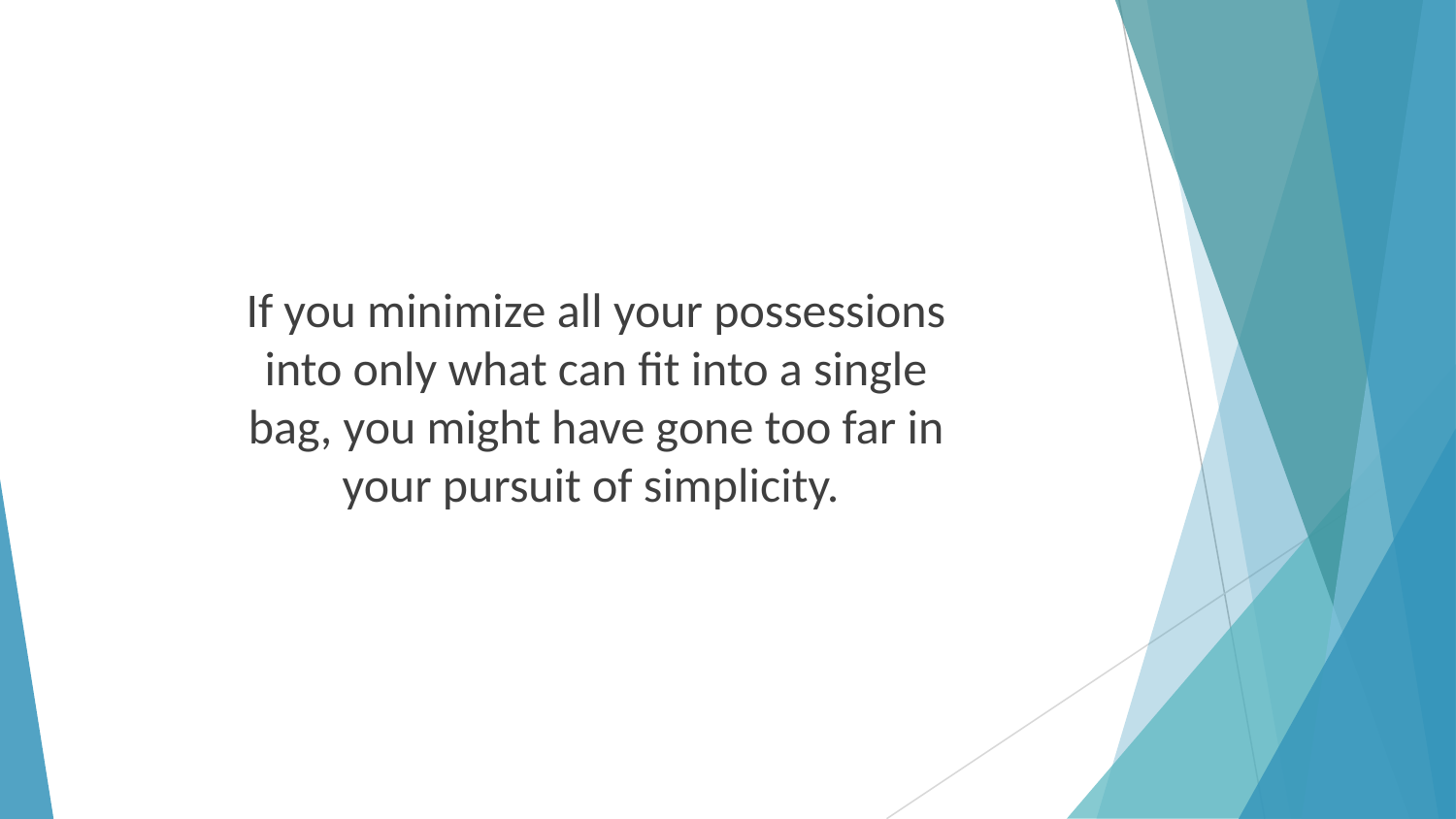

If you minimize all your possessions into only what can fit into a single bag, you might have gone too far in your pursuit of simplicity.